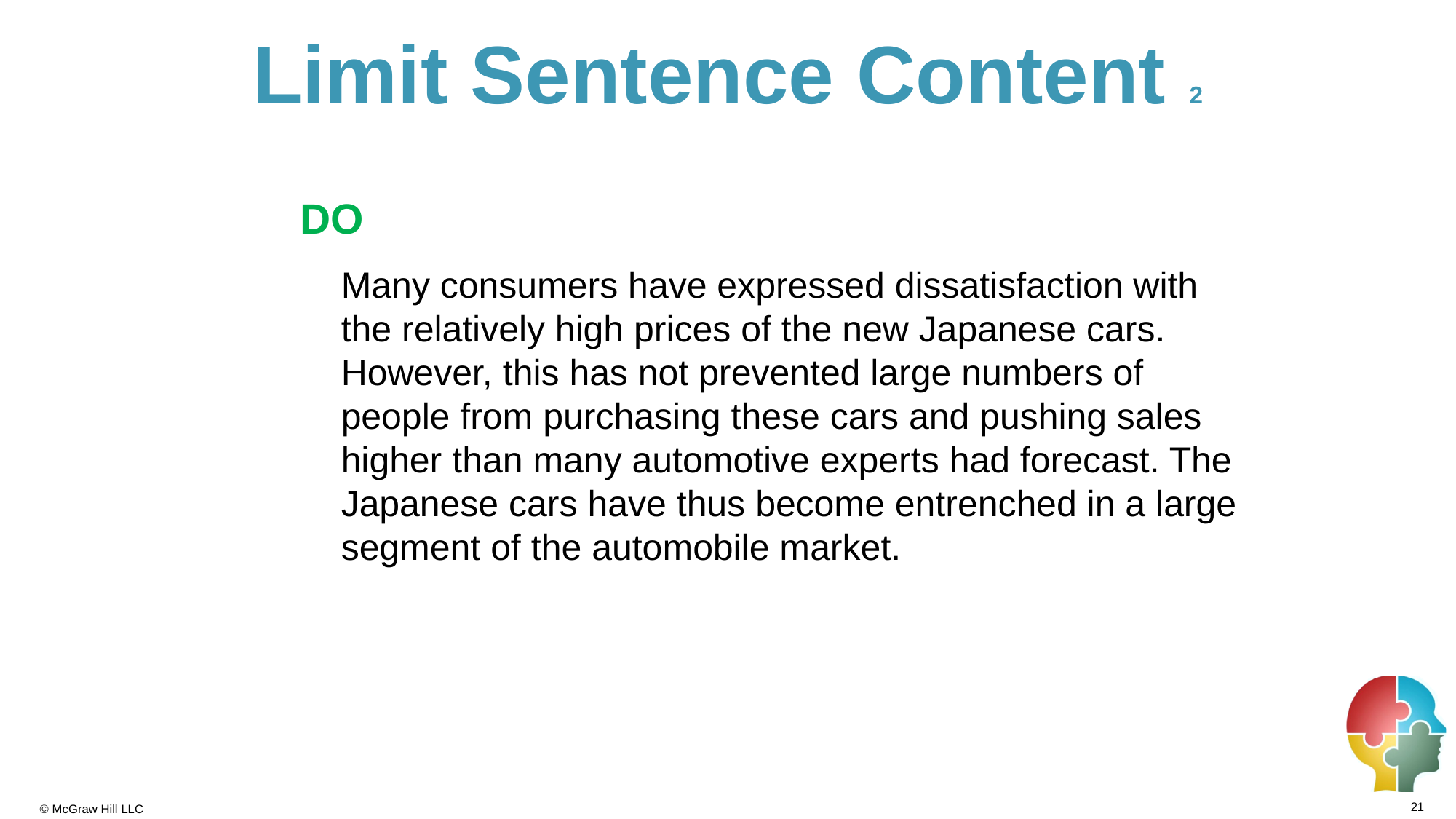

# Limit Sentence Content 2
DO
Many consumers have expressed dissatisfaction with the relatively high prices of the new Japanese cars. However, this has not prevented large numbers of people from purchasing these cars and pushing sales higher than many automotive experts had forecast. The Japanese cars have thus become entrenched in a large segment of the automobile market.
21